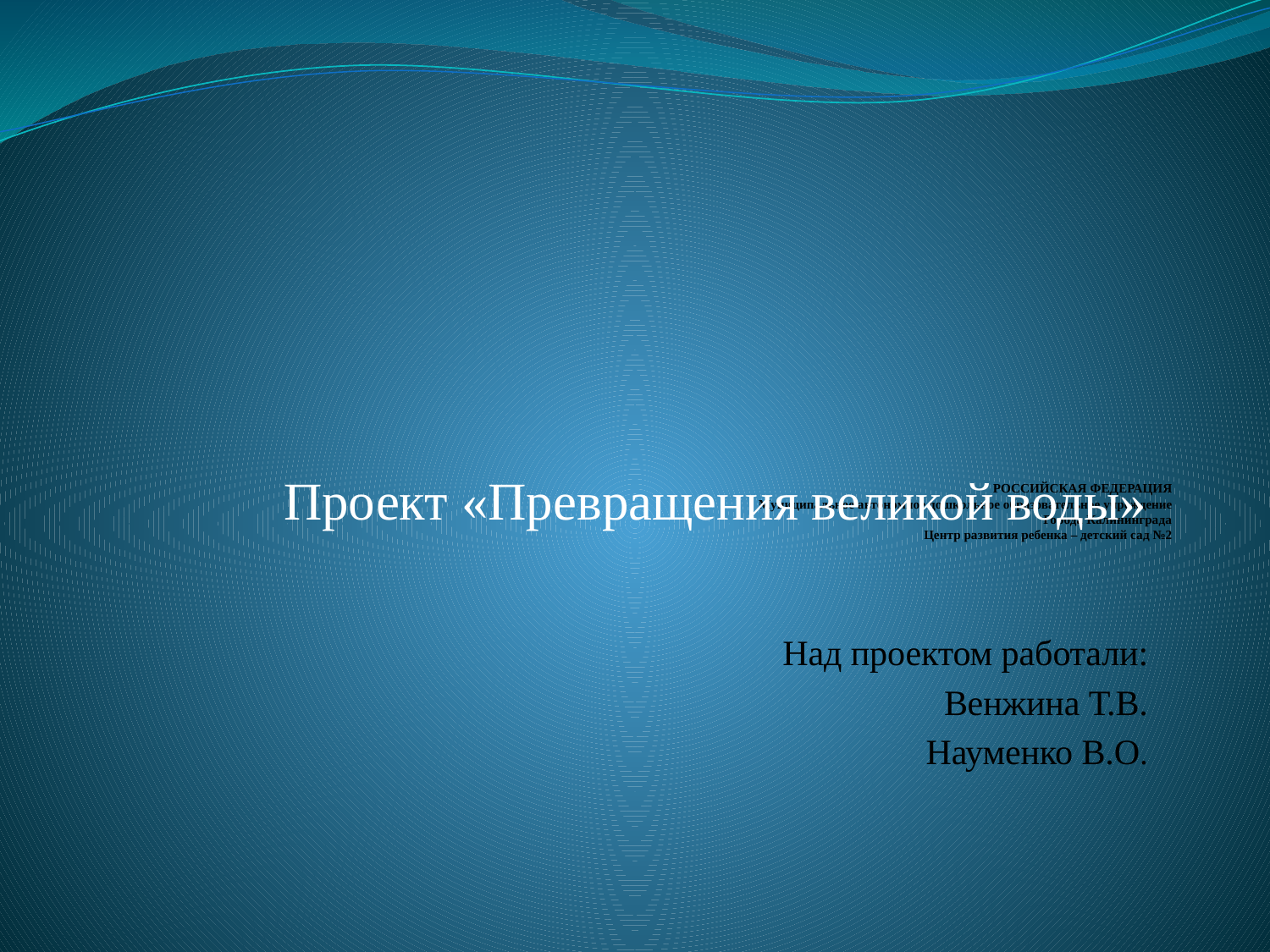

# РОССИЙСКАЯ ФЕДЕРАЦИЯ Муниципальное автономное дошкольное образовательное учреждение Города Калининграда Центр развития ребенка – детский сад №2

Проект «Превращения великой воды»

Над проектом работали:
Венжина Т.В.
Науменко В.О.